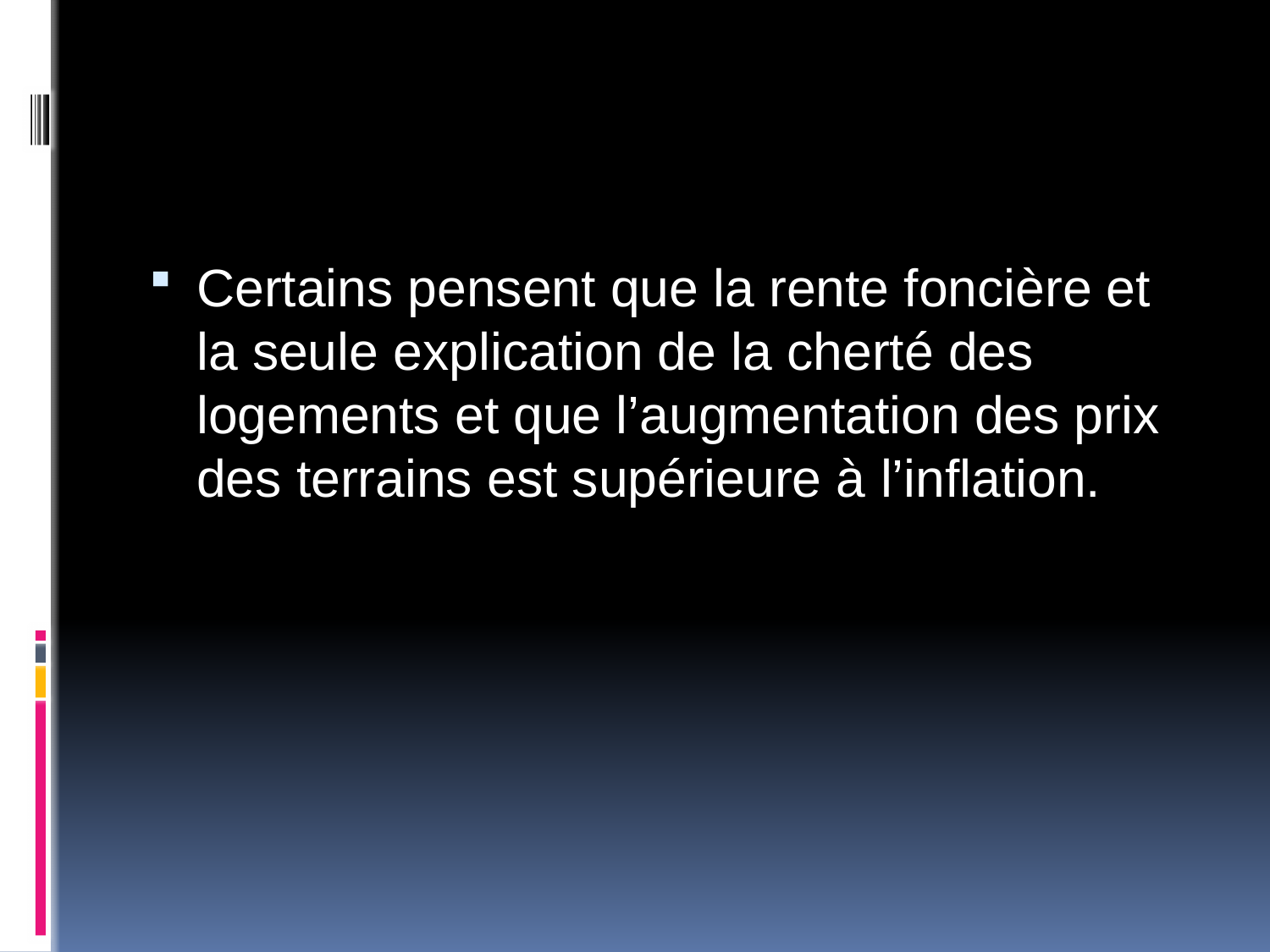

#
Certains pensent que la rente foncière et la seule explication de la cherté des logements et que l’augmentation des prix des terrains est supérieure à l’inflation.